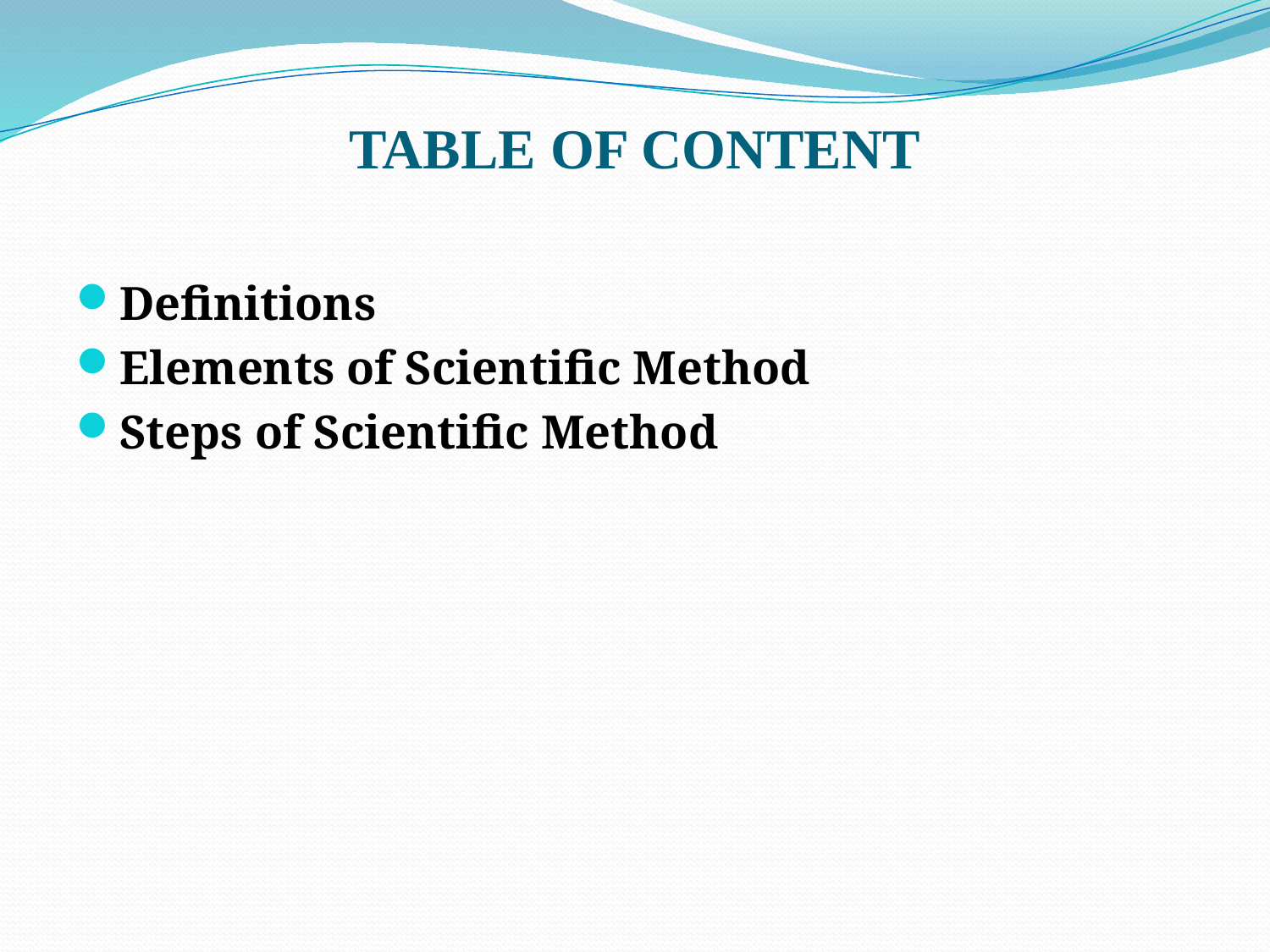

# TABLE OF CONTENT
Definitions
Elements of Scientific Method
Steps of Scientific Method